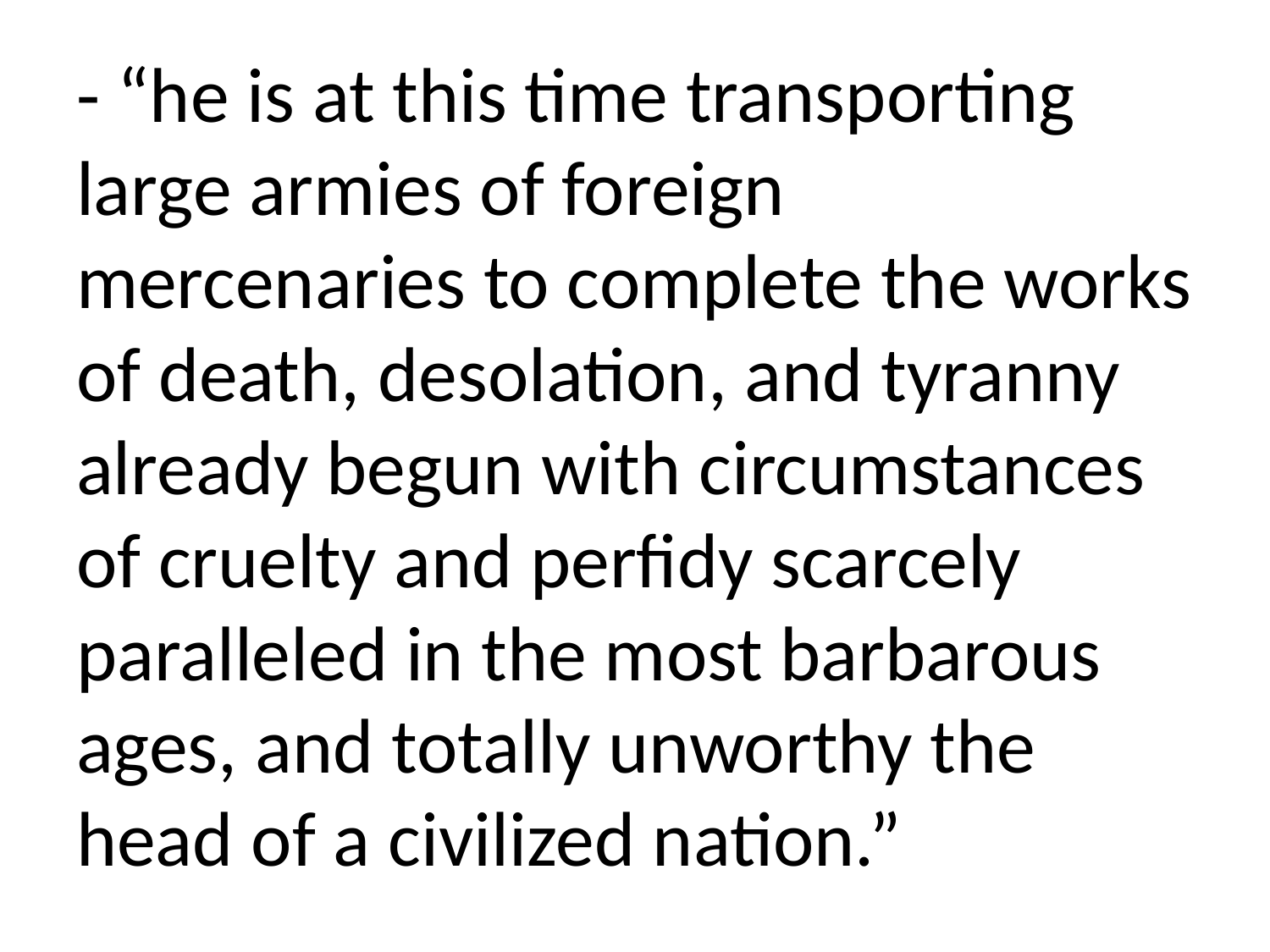

# - “he is at this time transporting large armies of foreign mercenaries to complete the works of death, desolation, and tyranny already begun with circumstances of cruelty and perfidy scarcely paralleled in the most barbarous ages, and totally unworthy the head of a civilized nation.”